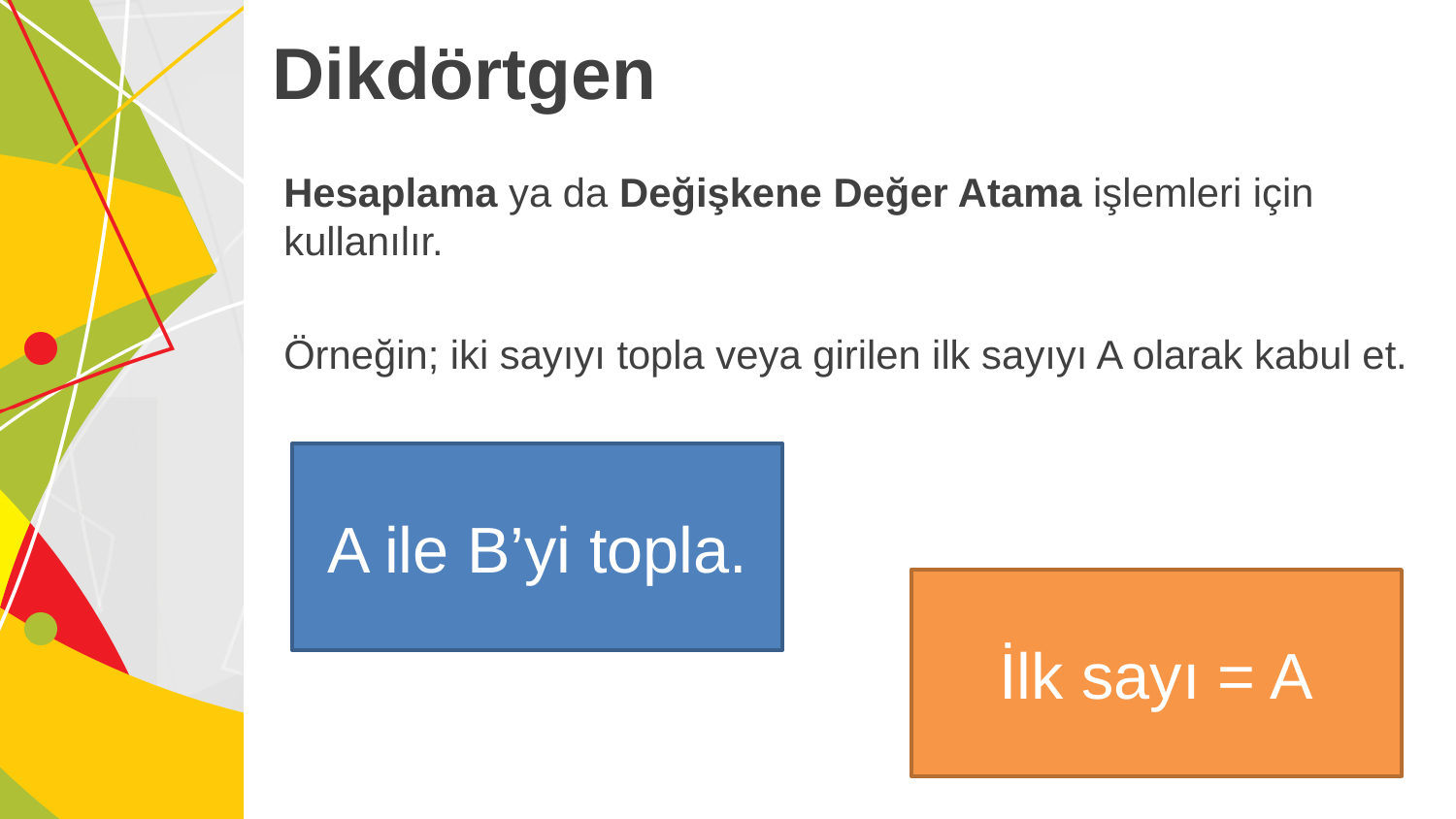

# Dikdörtgen
Hesaplama ya da Değişkene Değer Atama işlemleri için
kullanılır.

Örneğin; iki sayıyı topla veya girilen ilk sayıyı A olarak kabul et.
A ile B’yi topla.
İlk sayı = A